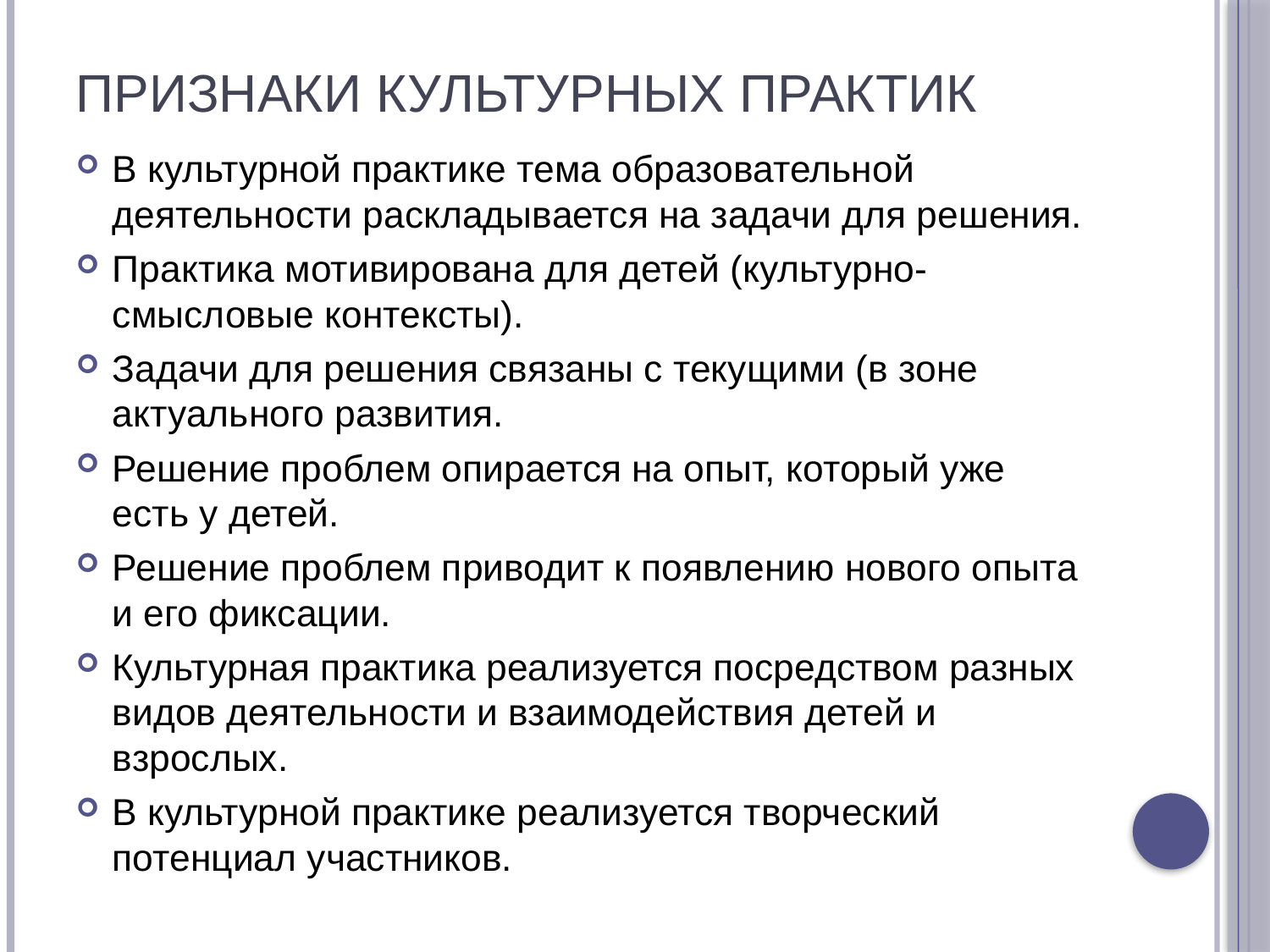

# Признаки культурных практик
В культурной практике тема образовательной деятельности раскладывается на задачи для решения.
Практика мотивирована для детей (культурно-смысловые контексты).
Задачи для решения связаны с текущими (в зоне актуального развития.
Решение проблем опирается на опыт, который уже есть у детей.
Решение проблем приводит к появлению нового опыта и его фиксации.
Культурная практика реализуется посредством разных видов деятельности и взаимодействия детей и взрослых.
В культурной практике реализуется творческий потенциал участников.